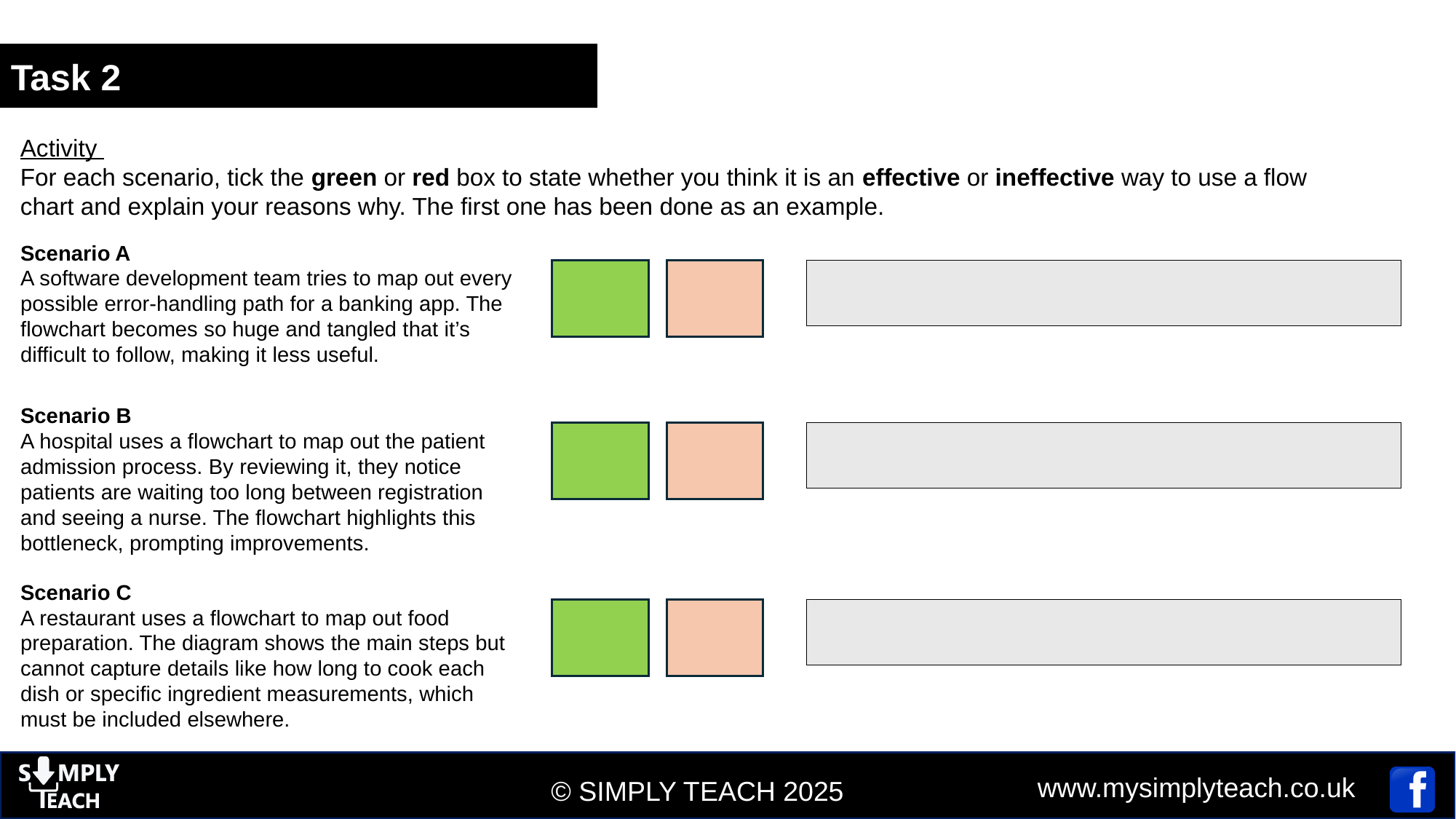

Task 2
Activity
For each scenario, tick the green or red box to state whether you think it is an effective or ineffective way to use a flow chart and explain your reasons why. The first one has been done as an example.
Scenario A
A software development team tries to map out every possible error-handling path for a banking app. The flowchart becomes so huge and tangled that it’s difficult to follow, making it less useful.

Scenario B
A hospital uses a flowchart to map out the patient admission process. By reviewing it, they notice patients are waiting too long between registration and seeing a nurse. The flowchart highlights this bottleneck, prompting improvements.

Scenario C
A restaurant uses a flowchart to map out food preparation. The diagram shows the main steps but cannot capture details like how long to cook each dish or specific ingredient measurements, which must be included elsewhere.